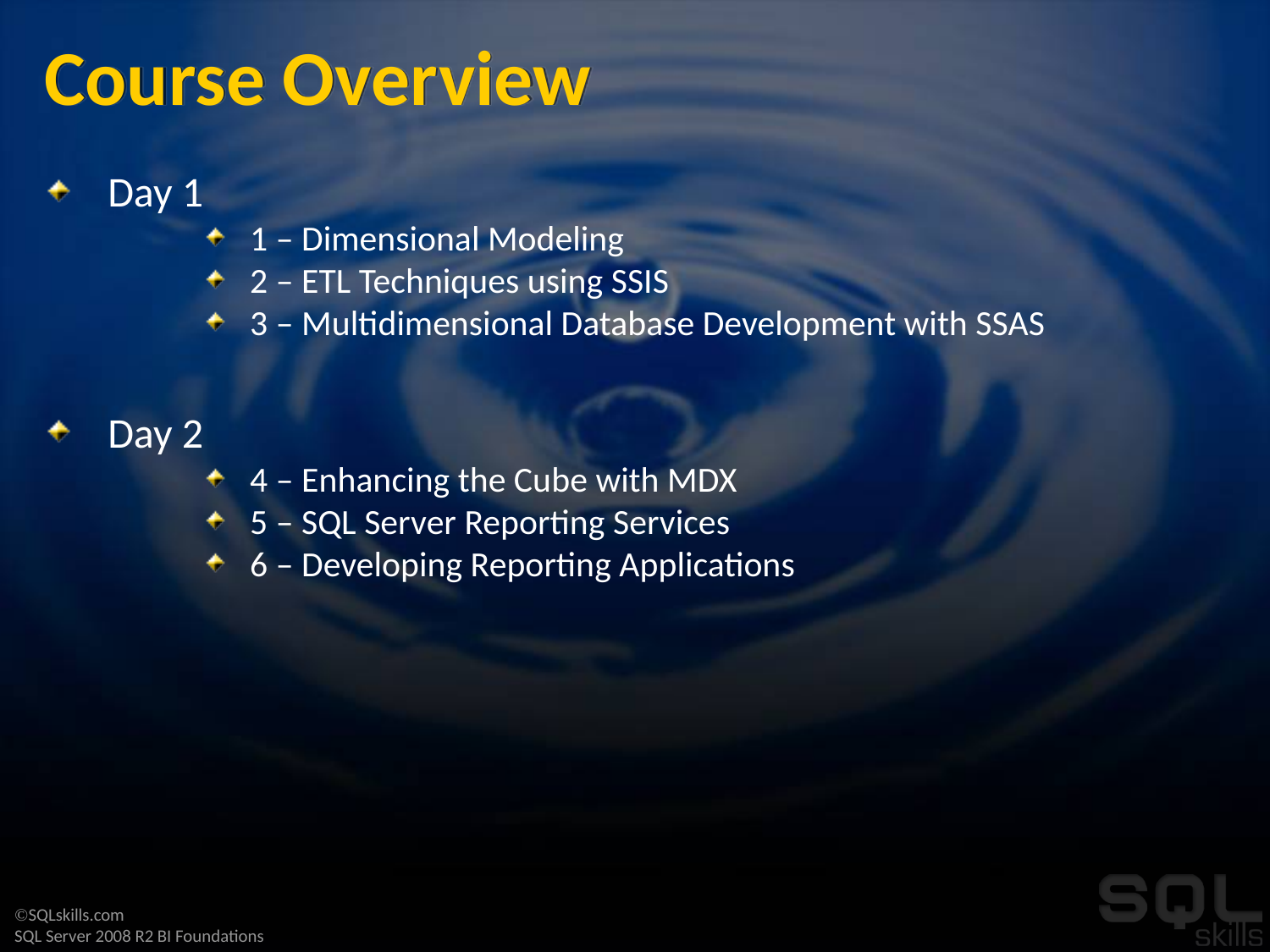

# Course Overview
Day 1
1 – Dimensional Modeling
2 – ETL Techniques using SSIS
3 – Multidimensional Database Development with SSAS

Day 2
4 – Enhancing the Cube with MDX
5 – SQL Server Reporting Services
6 – Developing Reporting Applications